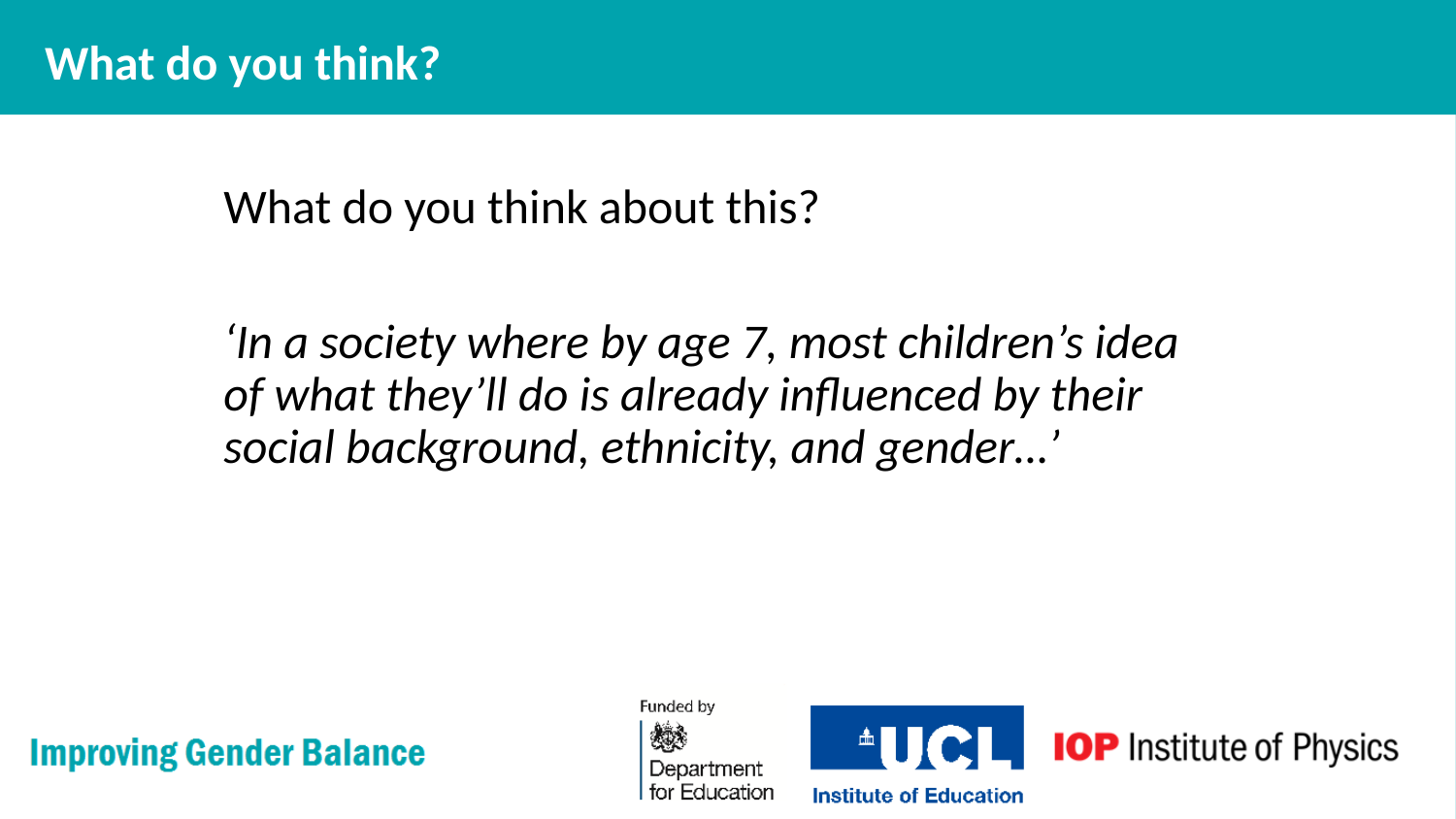

# What do you think?
What do you think about this?

‘In a society where by age 7, most children’s idea of what they’ll do is already influenced by their social background, ethnicity, and gender…’